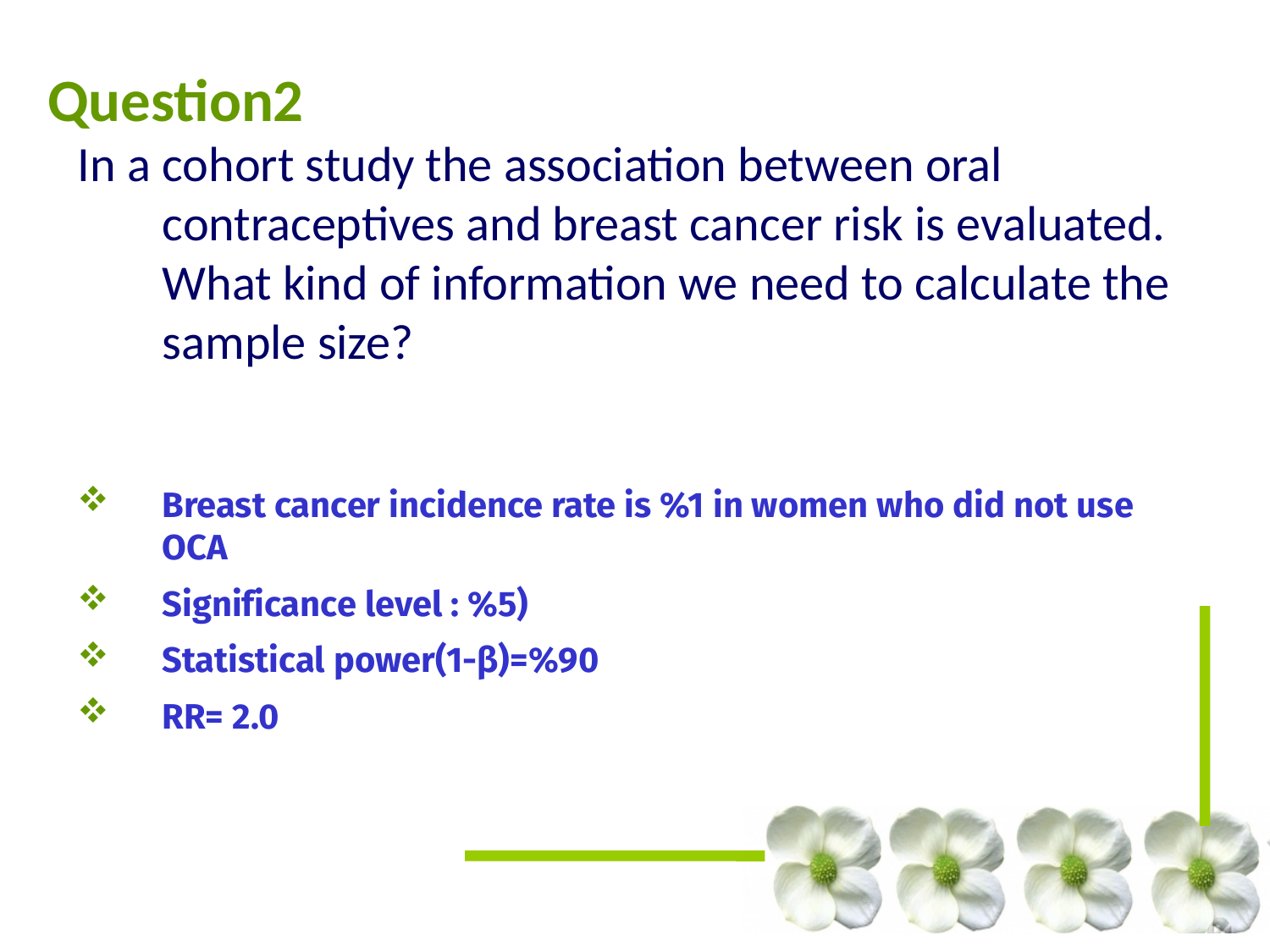

# Question2
In a cohort study the association between oral contraceptives and breast cancer risk is evaluated. What kind of information we need to calculate the sample size?
Breast cancer incidence rate is %1 in women who did not use OCA
Significance level : %5)
Statistical power(1-β)=%90
RR= 2.0